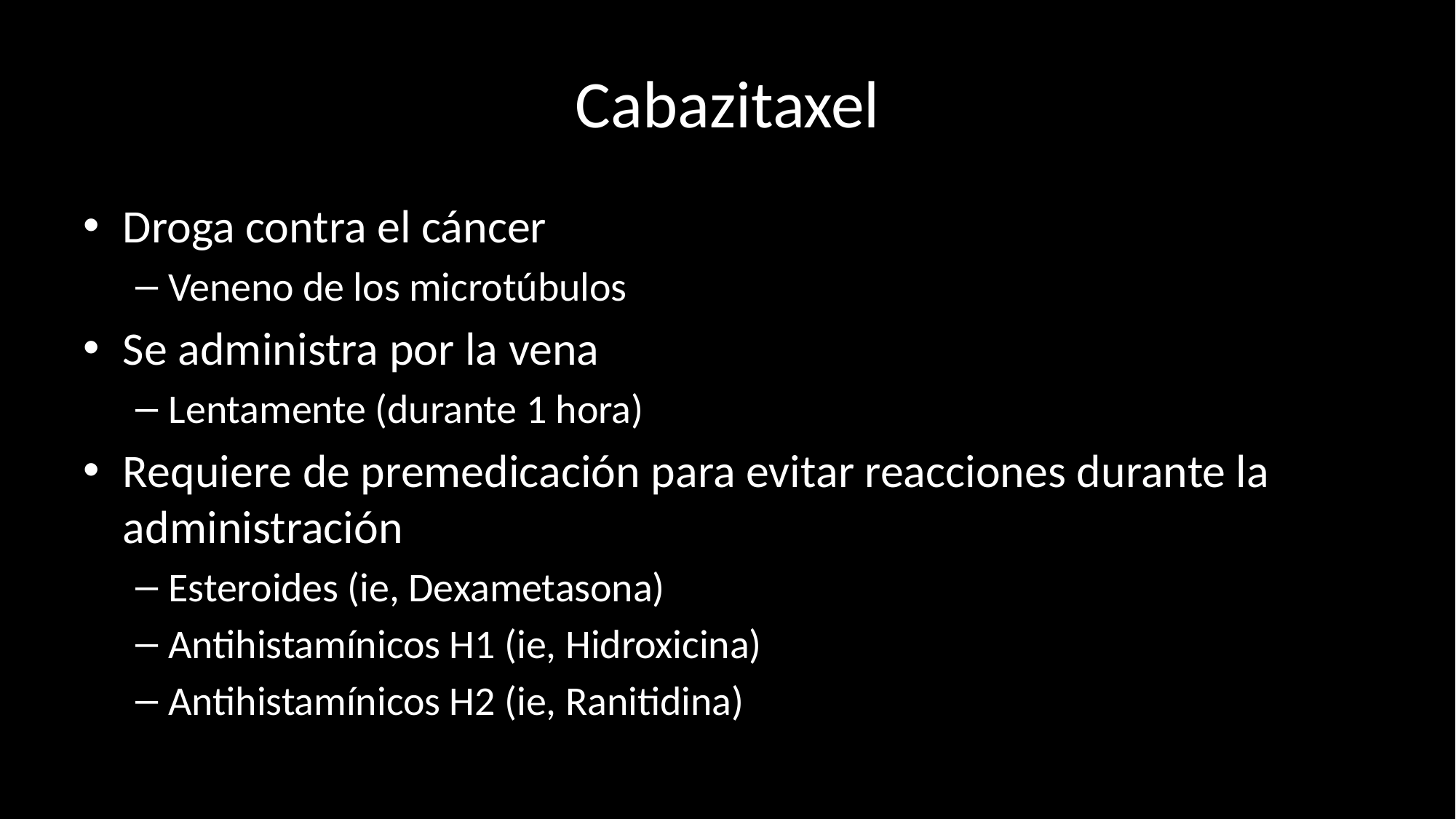

# Cabazitaxel
Droga contra el cáncer
Veneno de los microtúbulos
Se administra por la vena
Lentamente (durante 1 hora)
Requiere de premedicación para evitar reacciones durante la administración
Esteroides (ie, Dexametasona)
Antihistamínicos H1 (ie, Hidroxicina)
Antihistamínicos H2 (ie, Ranitidina)